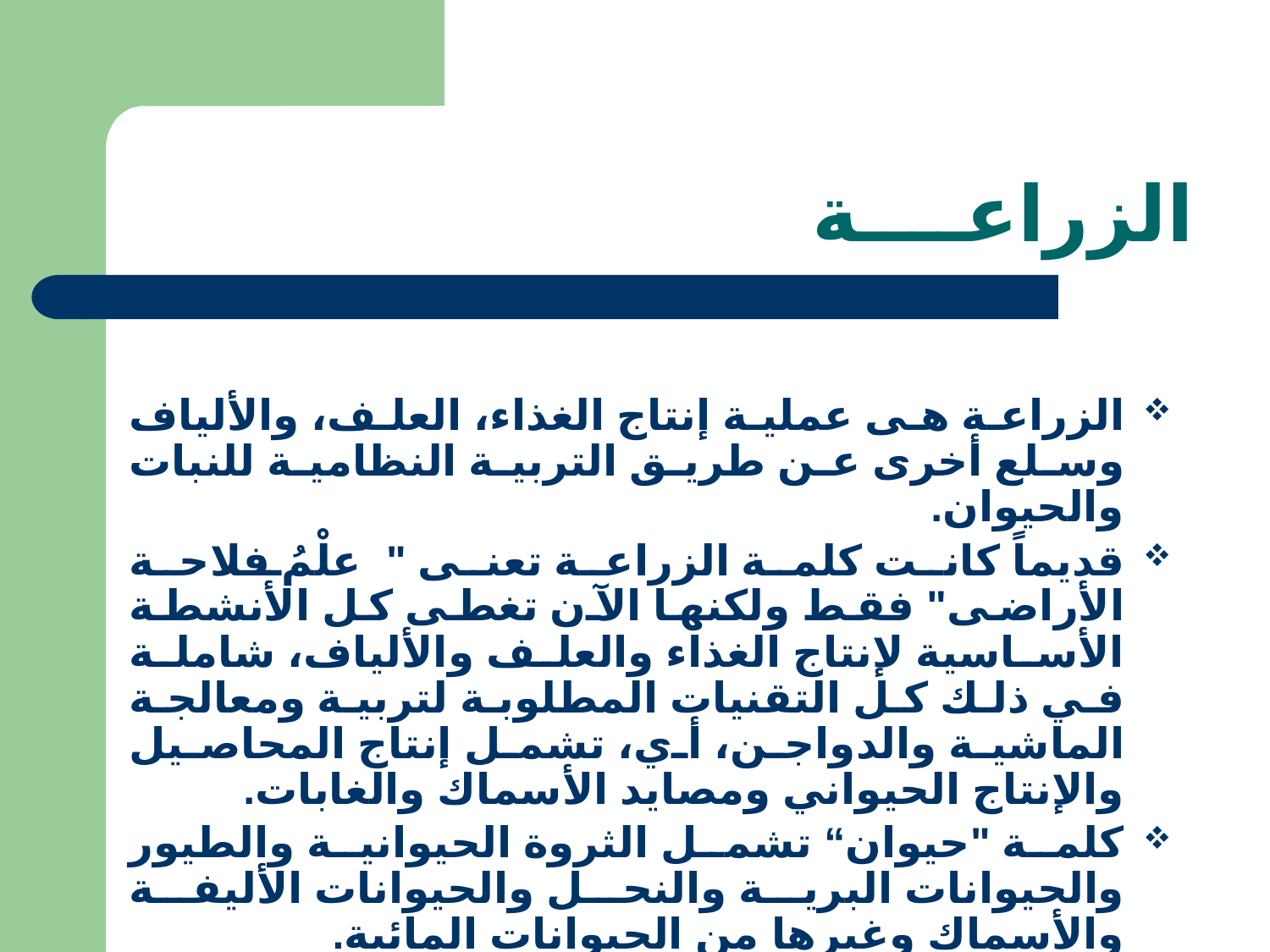

# الزراعــــة

الزراعة هى عملية إنتاج الغذاء، العلف، والألياف وسلع أخرى عن طريق التربية النظامية للنبات والحيوان.
قديماً كانت كلمة الزراعة تعنى "علْمُ فلاحة الأراضى" فقط ولكنها الآن تغطى كل الأنشطة الأساسية لإنتاج الغذاء والعلف والألياف، شاملة في ذلك كل التقنيات المطلوبة لتربية ومعالجة الماشية والدواجن، أي، تشمل إنتاج المحاصيل والإنتاج الحيواني ومصايد الأسماك والغابات.
كلمة "حيوان“ تشمل الثروة الحيوانية والطيور والحيوانات البرية والنحل والحيوانات الأليفة والأسماك وغيرها من الحيوانات المائية.